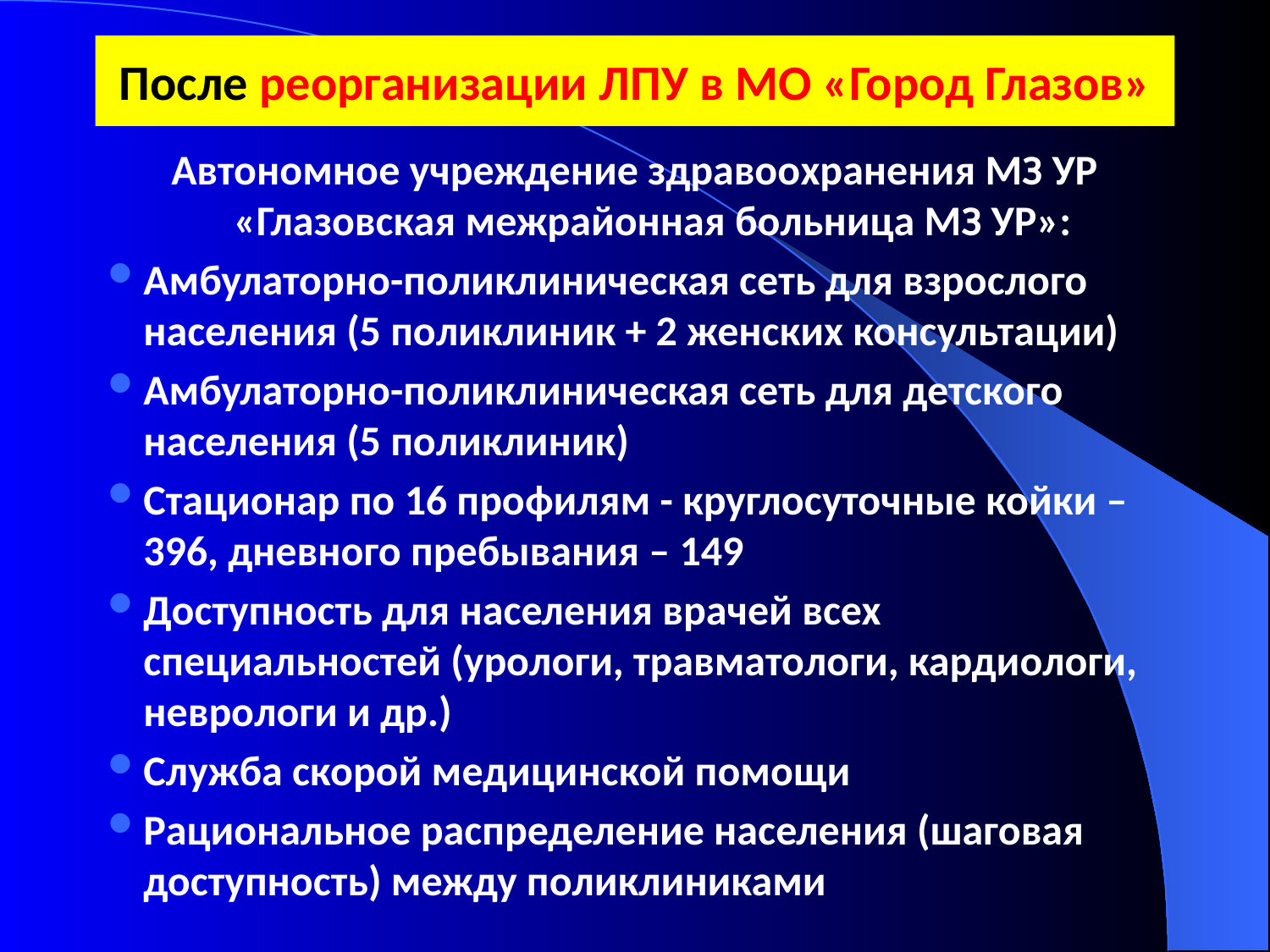

# После реорганизации ЛПУ в МО «Город Глазов»
Автономное учреждение здравоохранения МЗ УР «Глазовская межрайонная больница МЗ УР»:
Амбулаторно-поликлиническая сеть для взрослого населения (5 поликлиник + 2 женских консультации)
Амбулаторно-поликлиническая сеть для детского населения (5 поликлиник)
Стационар по 16 профилям - круглосуточные койки – 396, дневного пребывания – 149
Доступность для населения врачей всех специальностей (урологи, травматологи, кардиологи, неврологи и др.)
Служба скорой медицинской помощи
Рациональное распределение населения (шаговая доступность) между поликлиниками